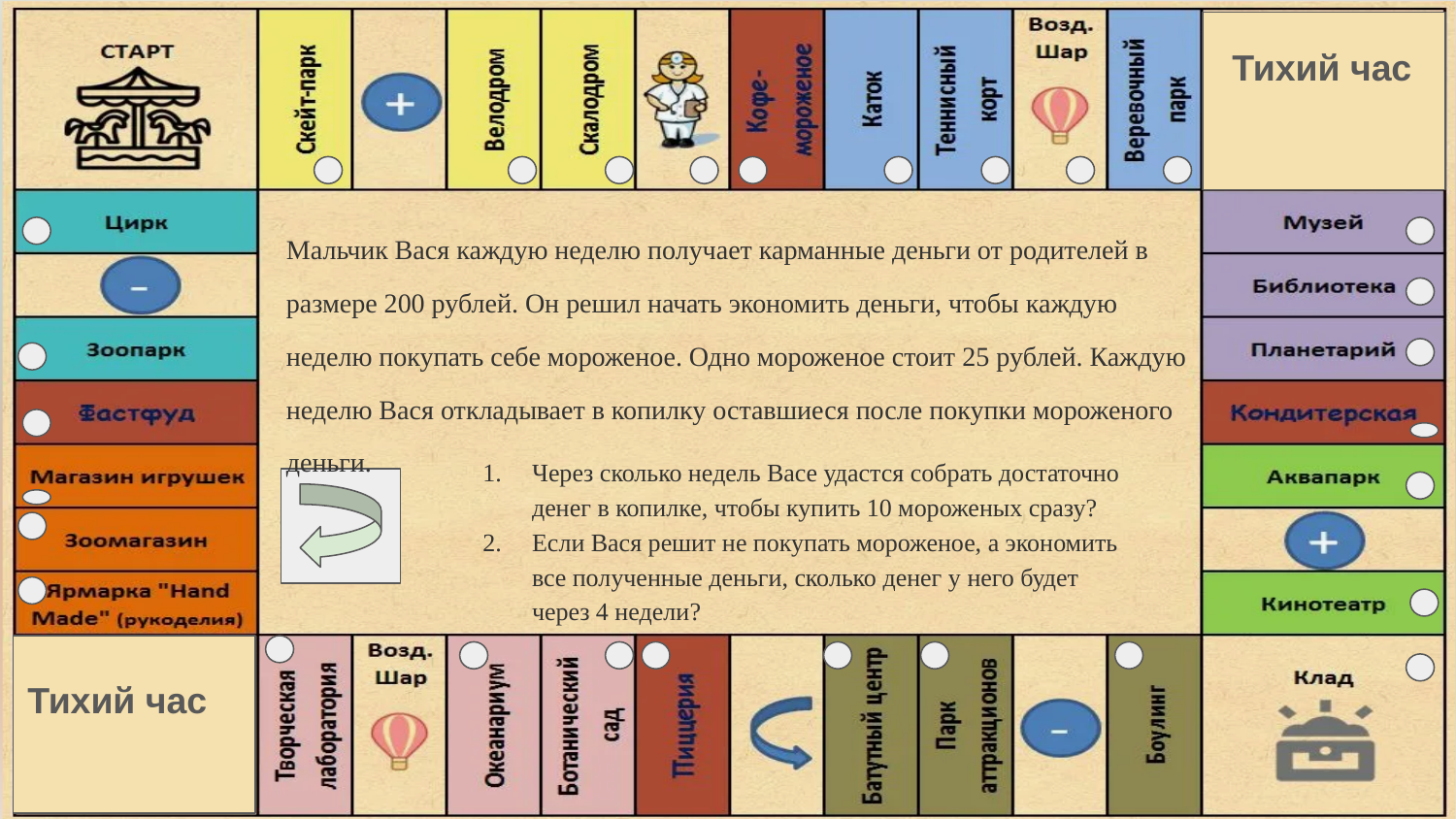

Тихий час

Мальчик Вася каждую неделю получает карманные деньги от родителей в размере 200 рублей. Он решил начать экономить деньги, чтобы каждую неделю покупать себе мороженое. Одно мороженое стоит 25 рублей. Каждую неделю Вася откладывает в копилку оставшиеся после покупки мороженого деньги.

Через сколько недель Васе удастся собрать достаточно денег в копилке, чтобы купить 10 мороженых сразу?
Если Вася решит не покупать мороженое, а экономить все полученные деньги, сколько денег у него будет через 4 недели?

Тихий час